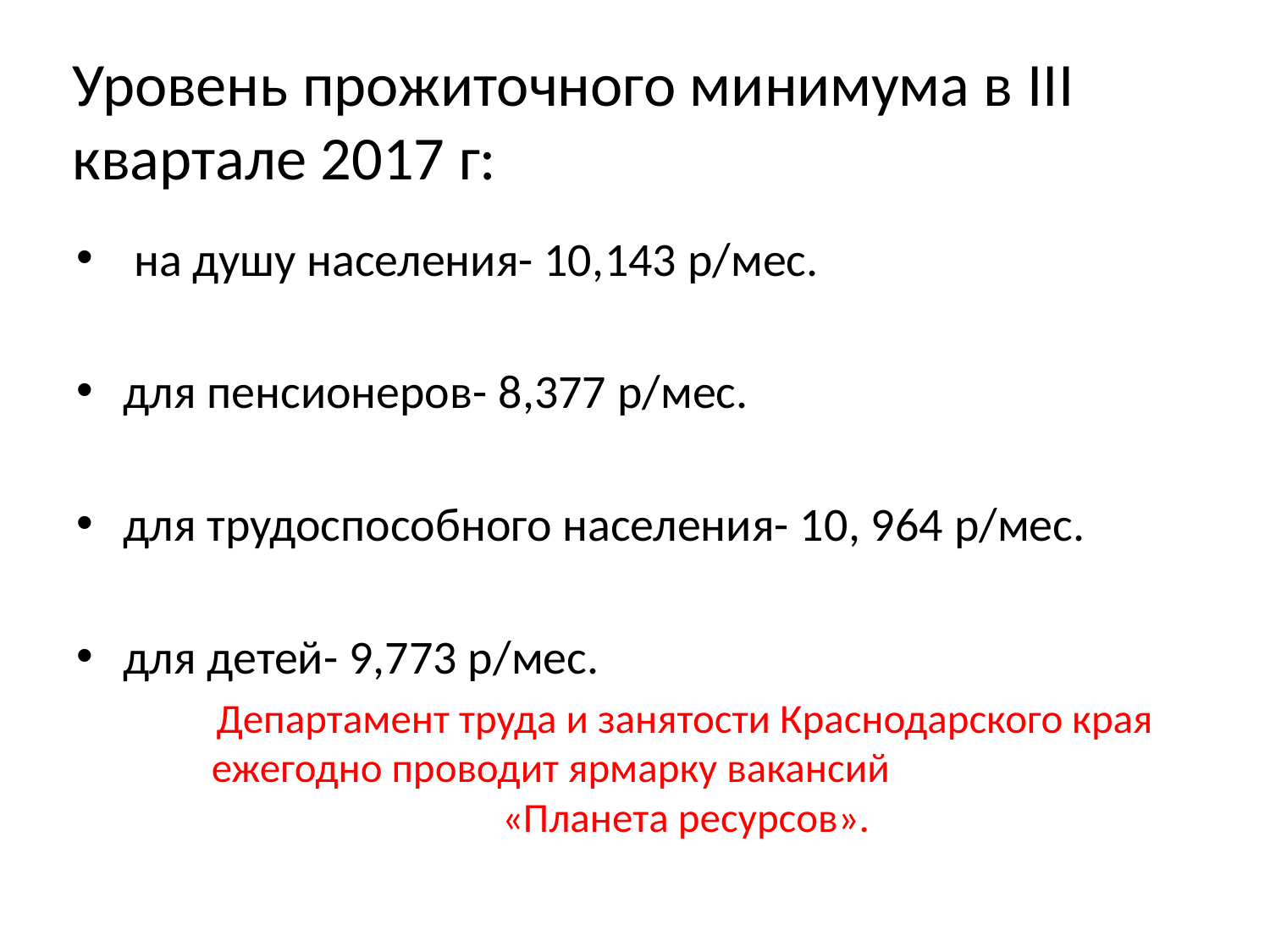

# Уровень прожиточного минимума в III квартале 2017 г:
 на душу населения- 10,143 р/мес.

для пенсионеров- 8,377 р/мес.

для трудоспособного населения- 10, 964 р/мес.

для детей- 9,773 р/мес.
    Департамент труда и занятости Краснодарского края ежегодно проводит ярмарку вакансий                              «Планета ресурсов».